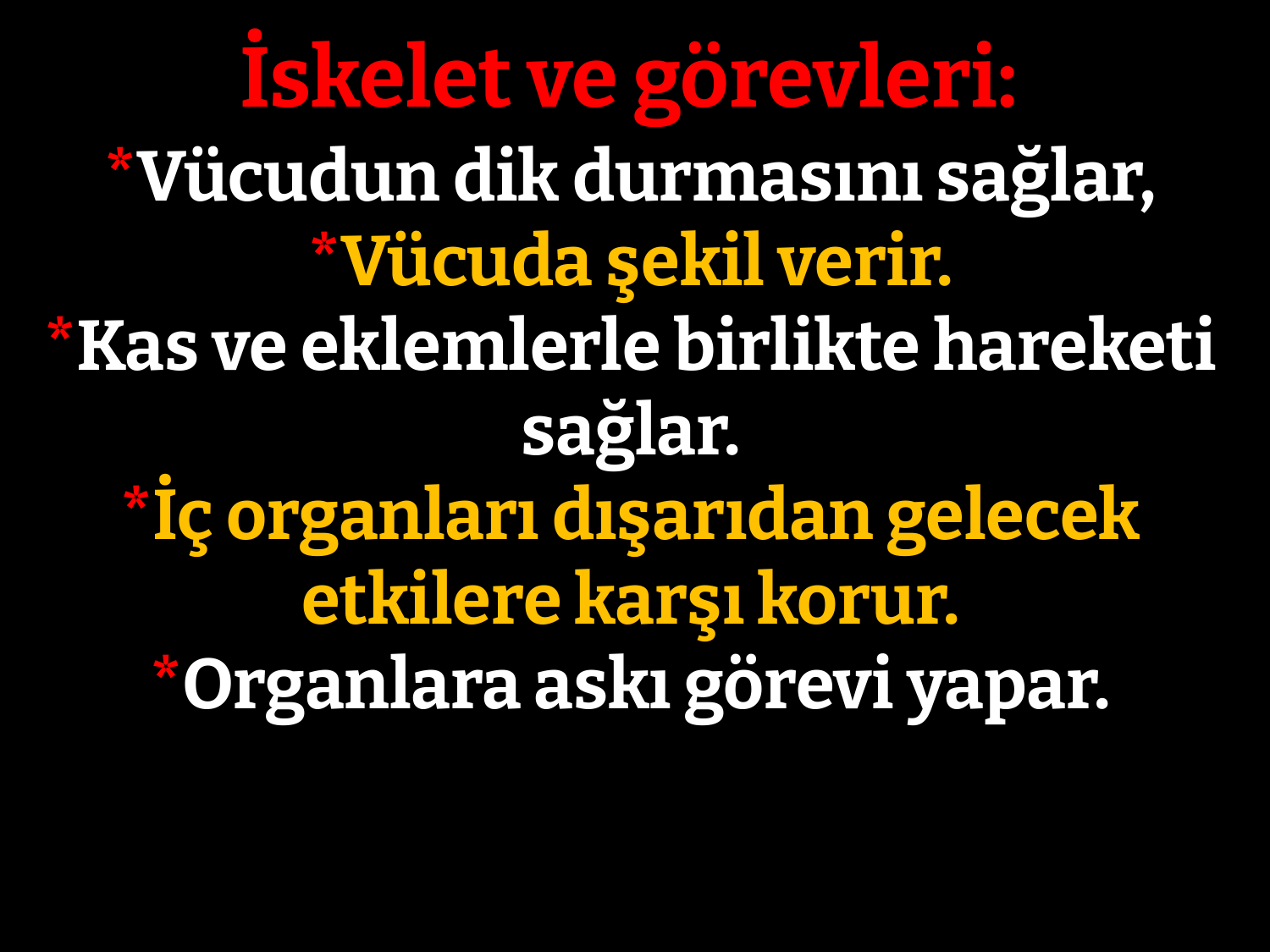

İskelet ve görevleri:
*Vücudun dik durmasını sağlar,
*Vücuda şekil verir.
*Kas ve eklemlerle birlikte hareketi sağlar.
*İç organları dışarıdan gelecek etkilere karşı korur.
*Organlara askı görevi yapar.
#